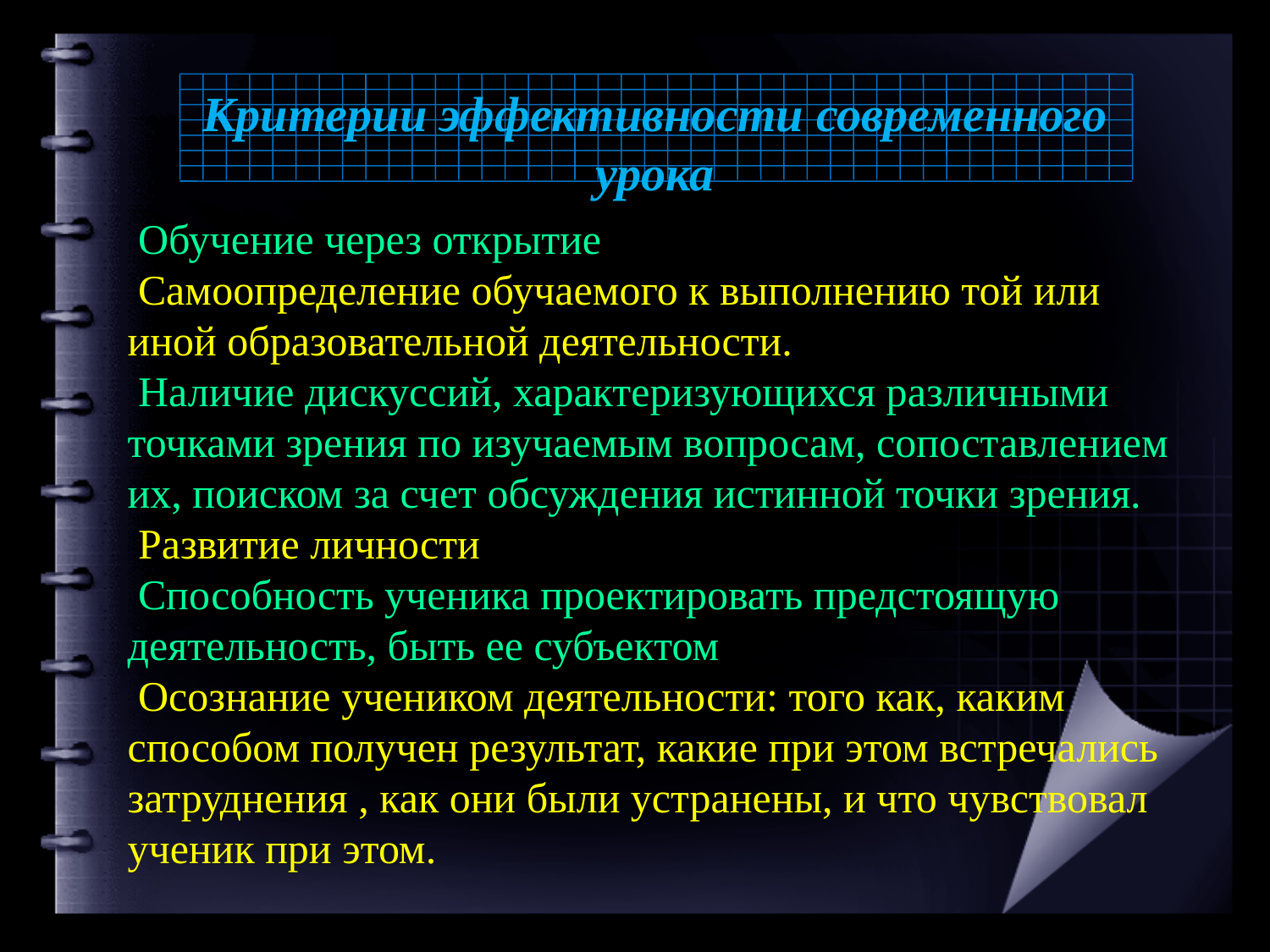

Критерии эффективности современного урока
 Обучение через открытие
 Самоопределение обучаемого к выполнению той или иной образовательной деятельности.
 Наличие дискуссий, характеризующихся различными  точками зрения по изучаемым вопросам, сопоставлением их, поиском за счет обсуждения истинной точки зрения.
 Развитие личности
 Способность ученика проектировать предстоящую деятельность, быть ее субъектом
 Осознание учеником деятельности: того как, каким способом получен результат, какие при этом встречались затруднения , как они были устранены, и что чувствовал  ученик при этом.